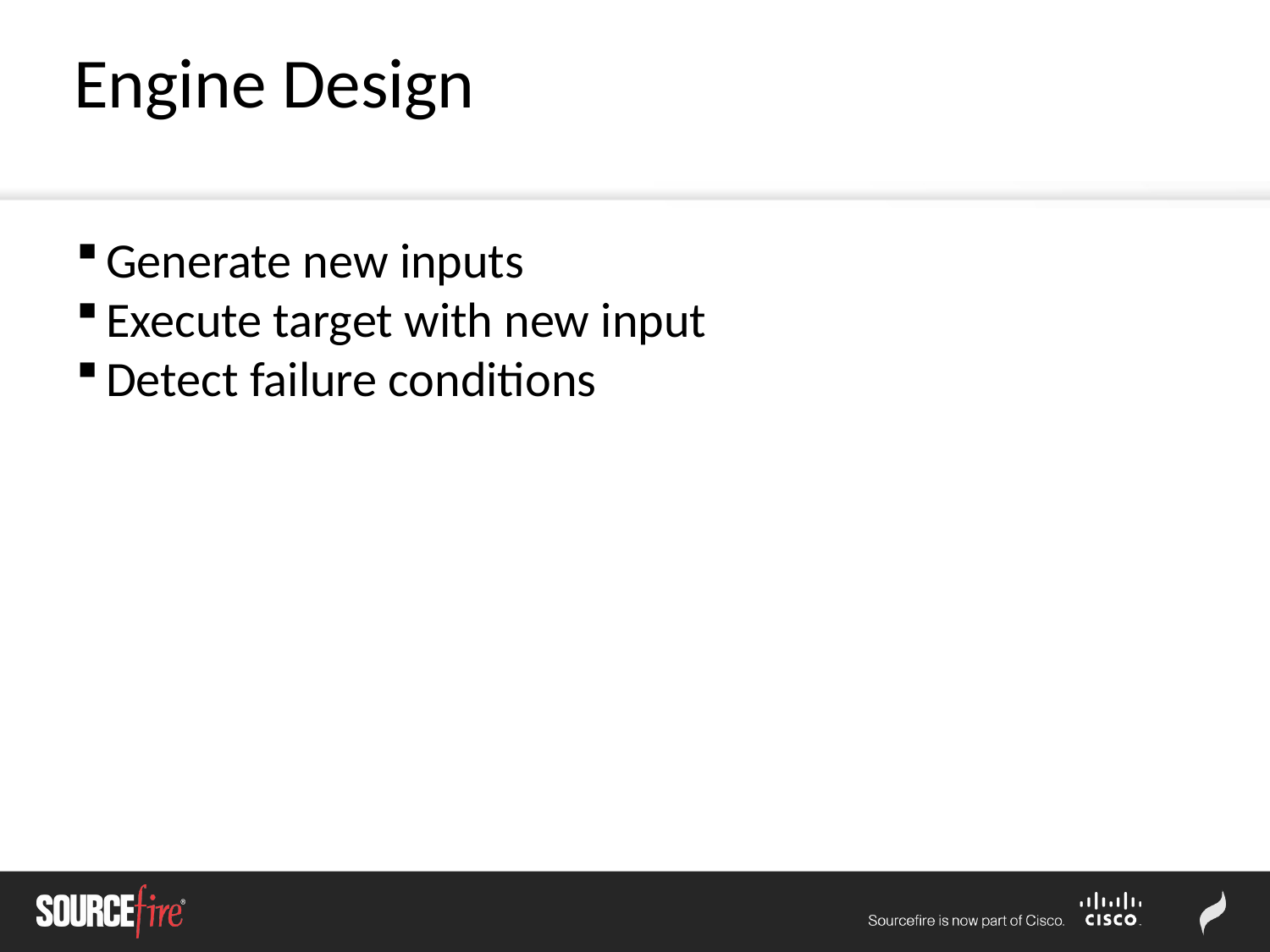

Engine Design
Generate new inputs
Execute target with new input
Detect failure conditions